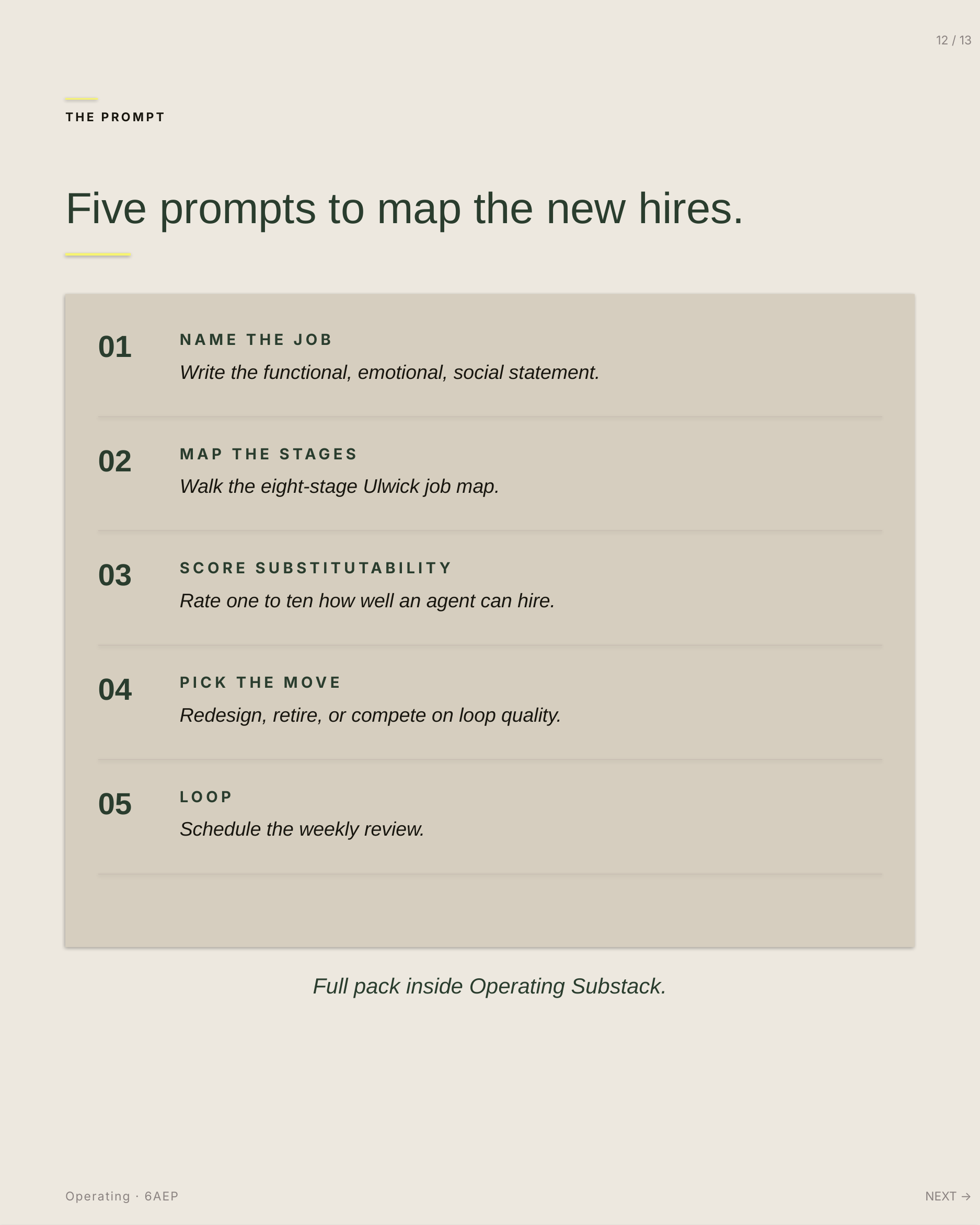

12 / 13

THE PROMPT
Five prompts to map the new hires.

01
NAME THE JOB
Write the functional, emotional, social statement.
02
MAP THE STAGES
Walk the eight-stage Ulwick job map.
03
SCORE SUBSTITUTABILITY
Rate one to ten how well an agent can hire.
04
PICK THE MOVE
Redesign, retire, or compete on loop quality.
05
LOOP
Schedule the weekly review.
Full pack inside Operating Substack.
Operating · 6AEP
NEXT →